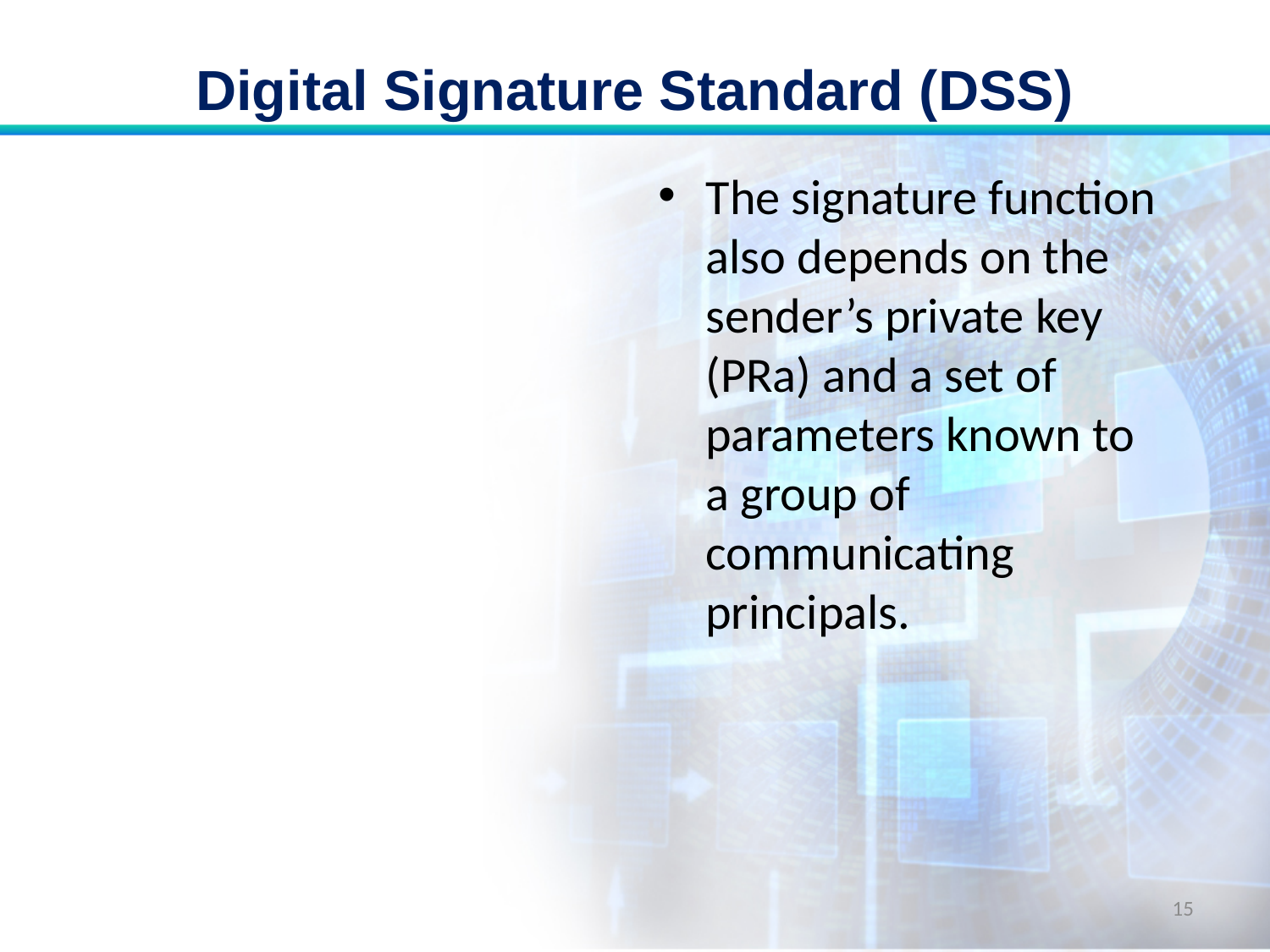

# Digital Signature Standard (DSS)
The signature function also depends on the sender’s private key (PRa) and a set of parameters known to a group of communicating principals.
15